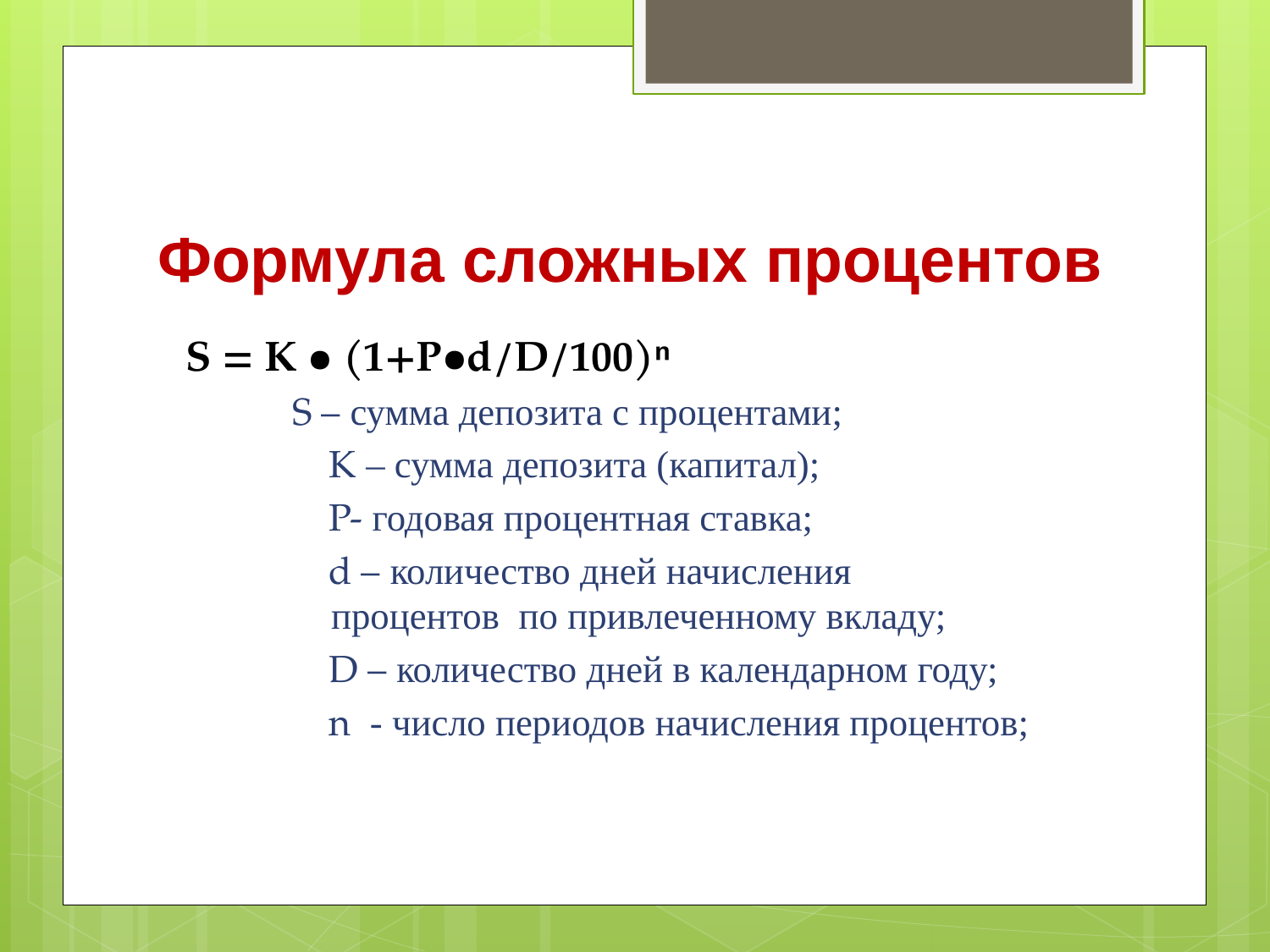

# Формула сложных процентов
 S = K ∙ (1+P∙d/D/100)ⁿ
              S – сумма депозита с процентами;
                K – сумма депозита (капитал);
                P- годовая процентная ставка;
                d – количество дней начисления                         		процентов  по привлеченному вкладу;
                D – количество дней в календарном году;
                n  - число периодов начисления процентов;